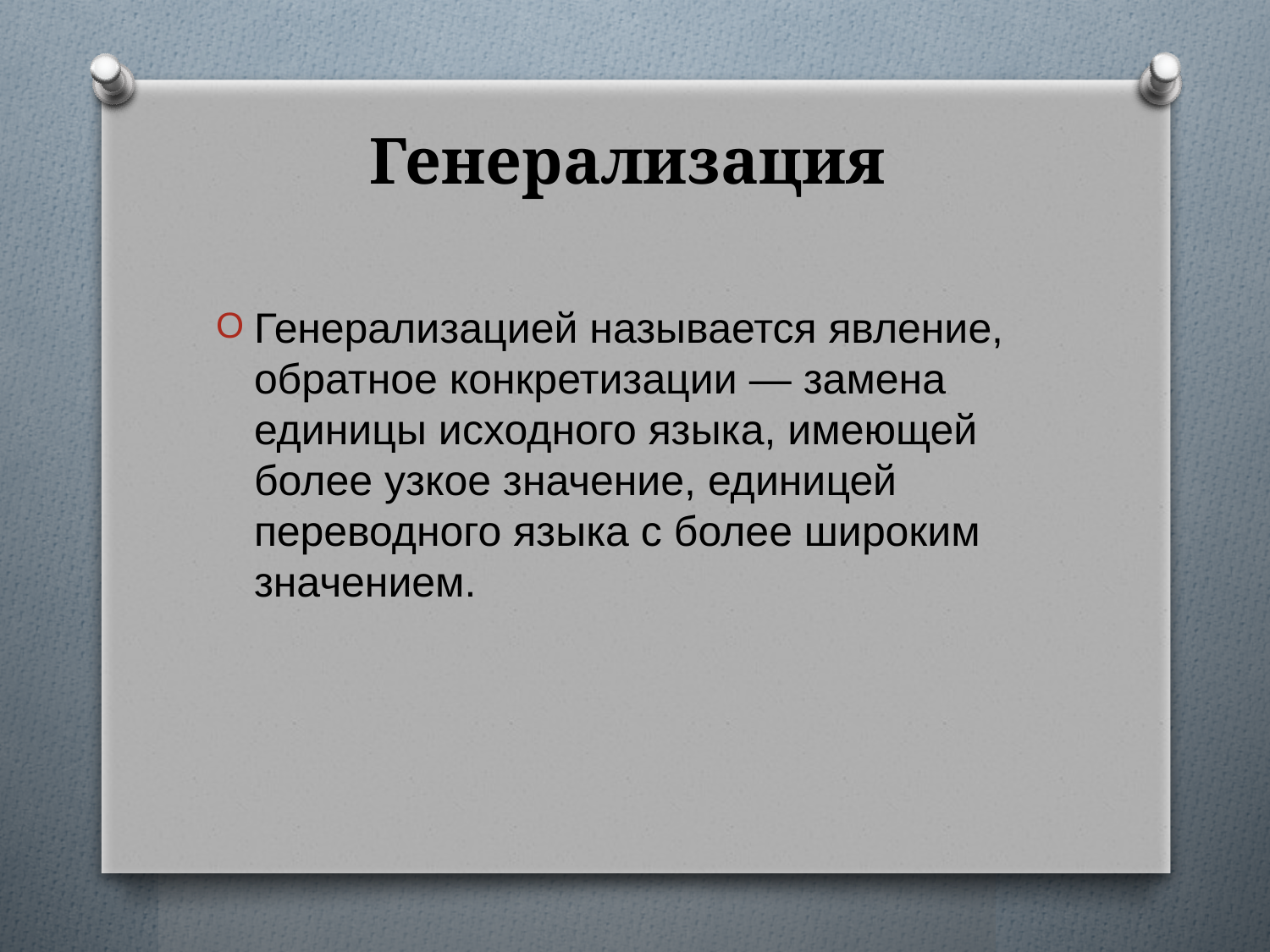

# Генерализация
Генерализацией называется явление, обратное конкретизации — замена единицы исходного языка, имеющей более узкое значение, единицей переводного языка с более широким значением.